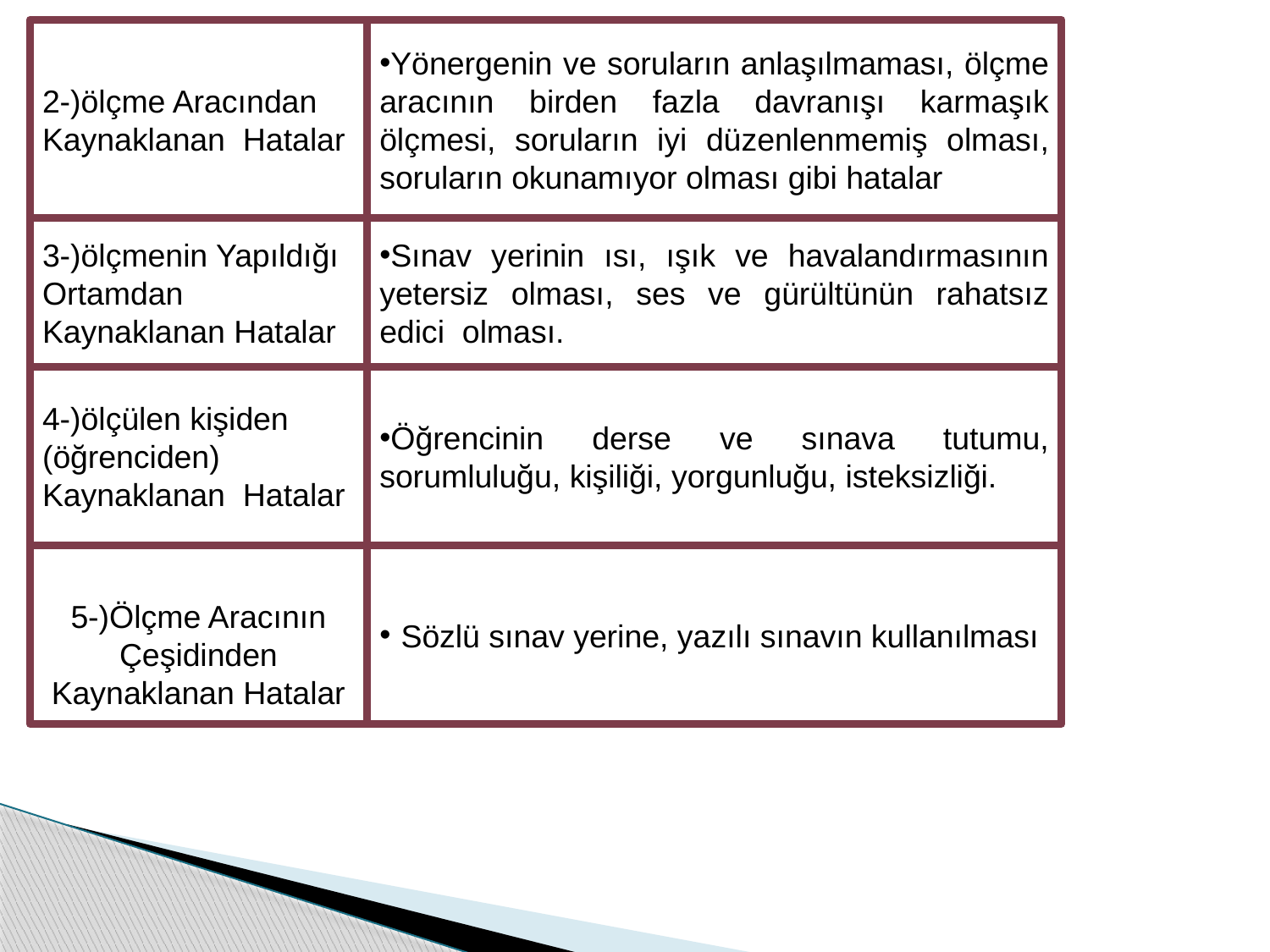

2-)ölçme Aracından Kaynaklanan  Hatalar
Yönergenin ve soruların anlaşılmaması, ölçme aracının birden fazla davranışı karmaşık ölçmesi, soruların iyi düzenlenmemiş olması, soruların okunamıyor olması gibi hatalar
3-)ölçmenin Yapıldığı Ortamdan  Kaynaklanan Hatalar
Sınav yerinin ısı, ışık ve havalandırmasının yetersiz olması, ses ve gürültünün rahatsız edici  olması.
4-)ölçülen kişiden (öğrenciden) Kaynaklanan  Hatalar
Öğrencinin derse ve sınava tutumu, sorumluluğu, kişiliği, yorgunluğu, isteksizliği.

5-)Ölçme Aracının Çeşidinden Kaynaklanan Hatalar
Sözlü sınav yerine, yazılı sınavın kullanılması